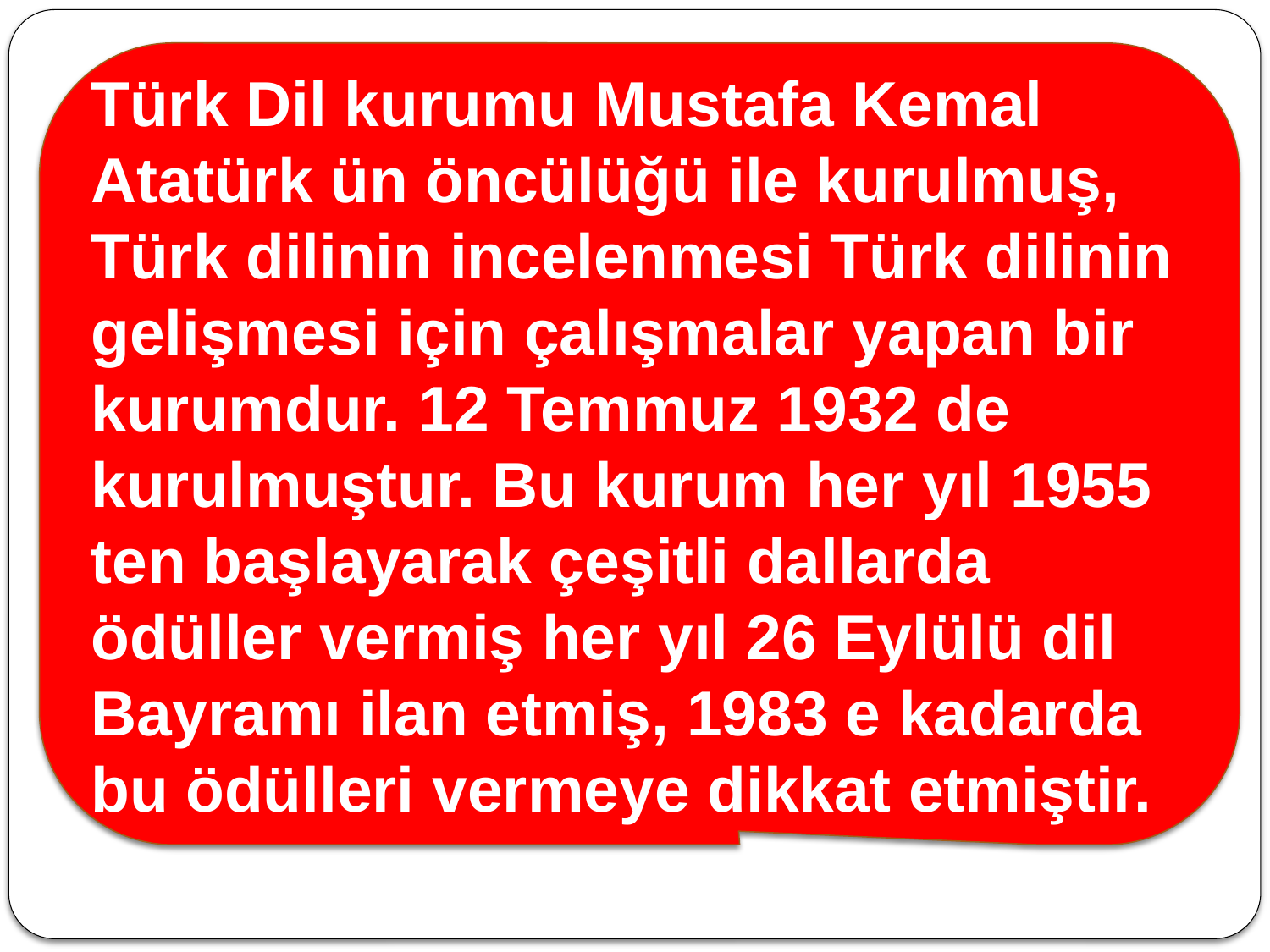

Türk Dil kurumu Mustafa Kemal Atatürk ün öncülüğü ile kurulmuş, Türk dilinin incelenmesi Türk dilinin gelişmesi için çalışmalar yapan bir kurumdur. 12 Temmuz 1932 de kurulmuştur. Bu kurum her yıl 1955 ten başlayarak çeşitli dallarda ödüller vermiş her yıl 26 Eylülü dil Bayramı ilan etmiş, 1983 e kadarda bu ödülleri vermeye dikkat etmiştir.